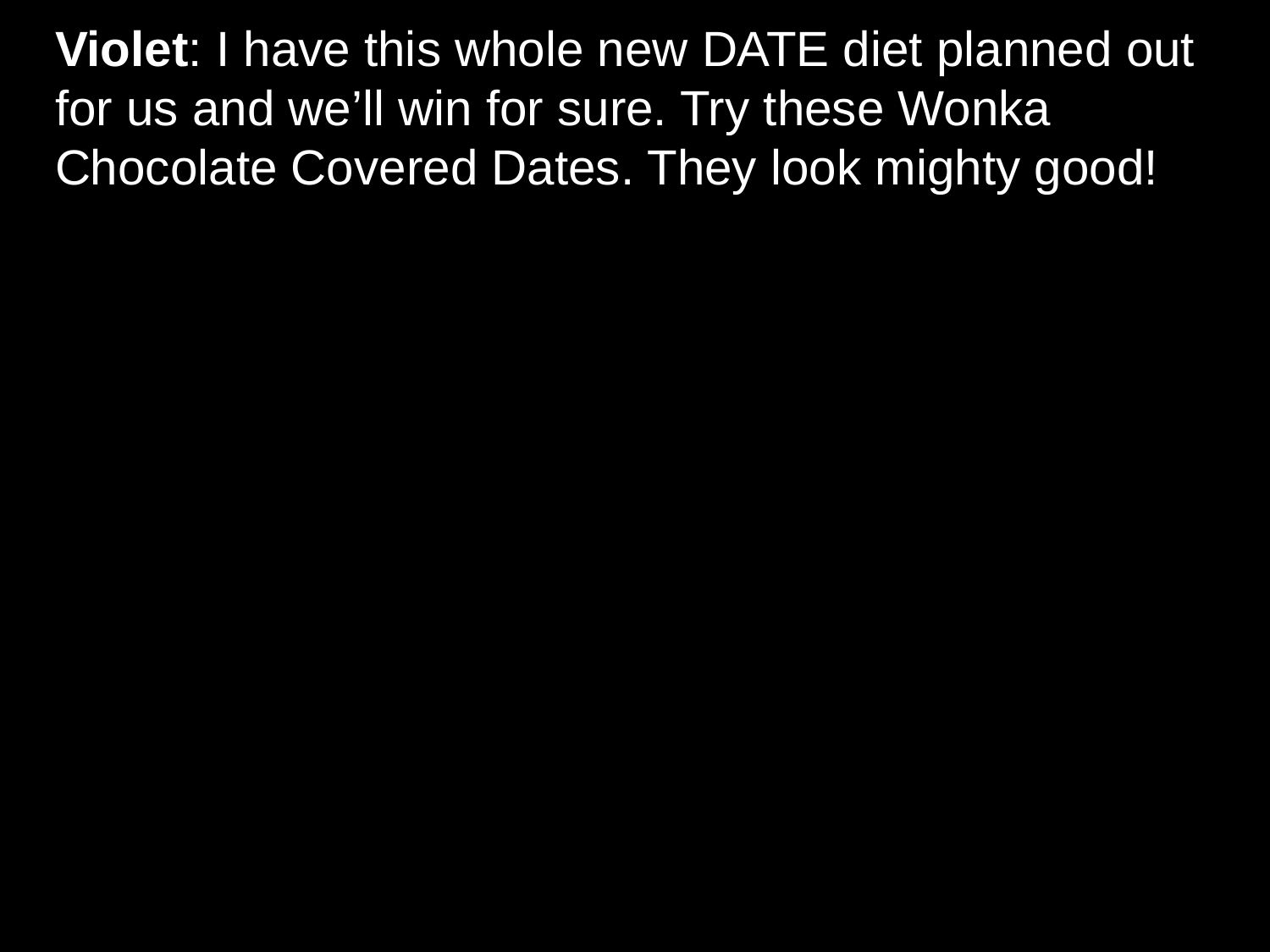

# Violet: I have this whole new DATE diet planned out for us and we’ll win for sure. Try these Wonka Chocolate Covered Dates. They look mighty good!